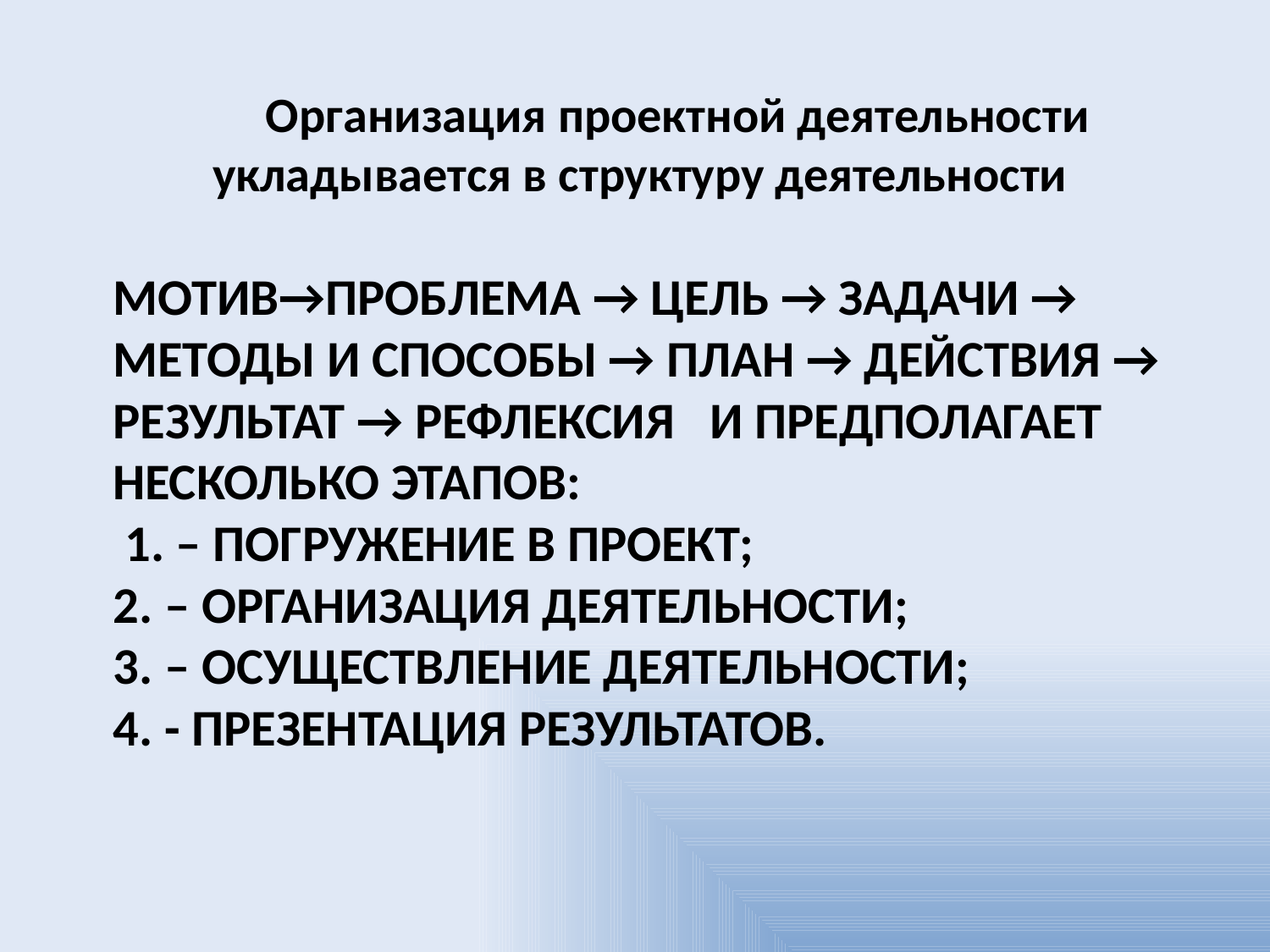

Организация проектной деятельности укладывается в структуру деятельности
# мотив→проблема → цель → задачи → методы и способы → план → действия → результат → рефлексия   и предполагает несколько этапов:  1. – погружение в проект; 2. – организация деятельности; 3. – осуществление деятельности; 4. - презентация результатов.